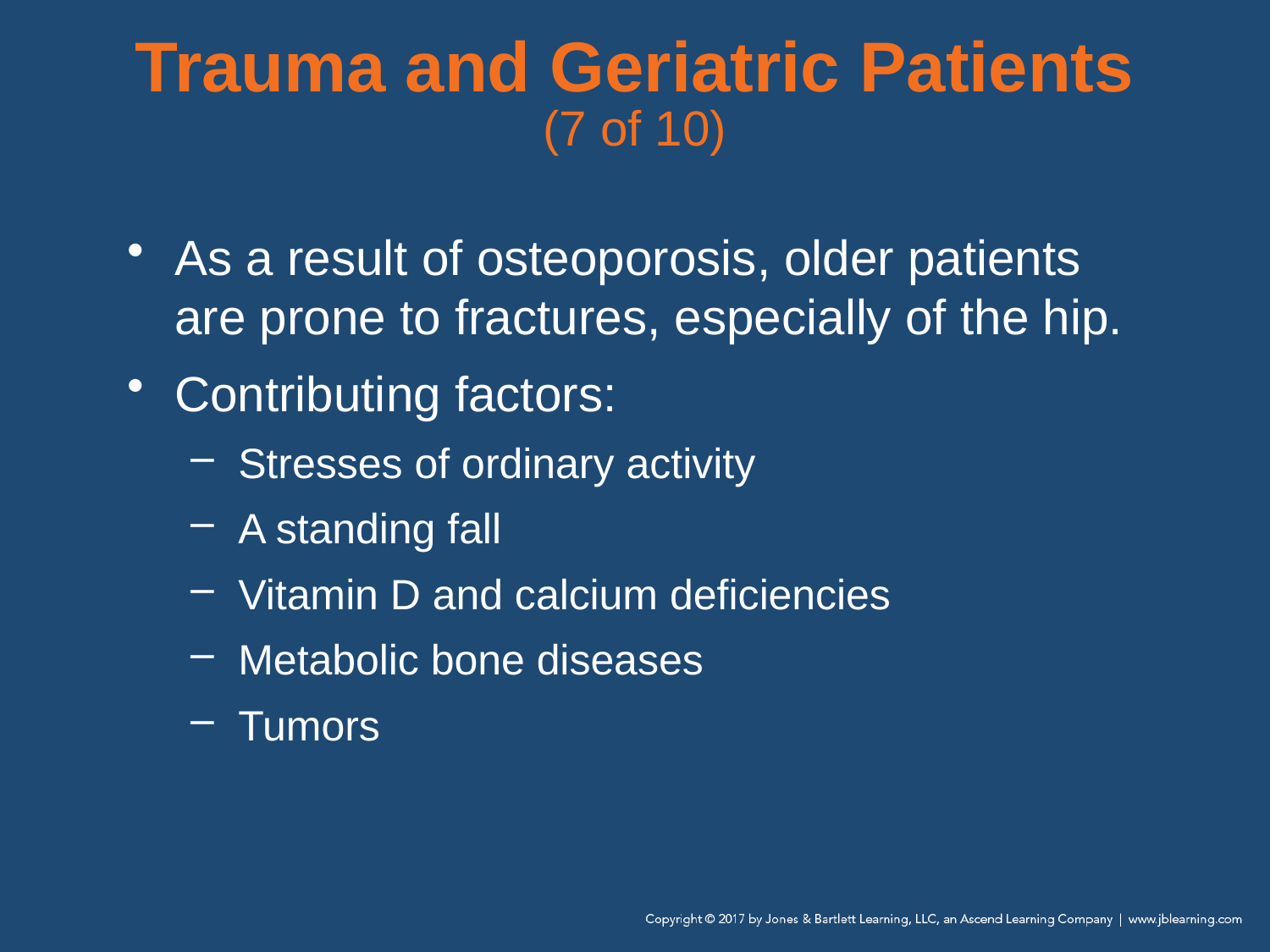

# Trauma and Geriatric Patients (7 of 10)
As a result of osteoporosis, older patients are prone to fractures, especially of the hip.
Contributing factors:
Stresses of ordinary activity
A standing fall
Vitamin D and calcium deficiencies
Metabolic bone diseases
Tumors